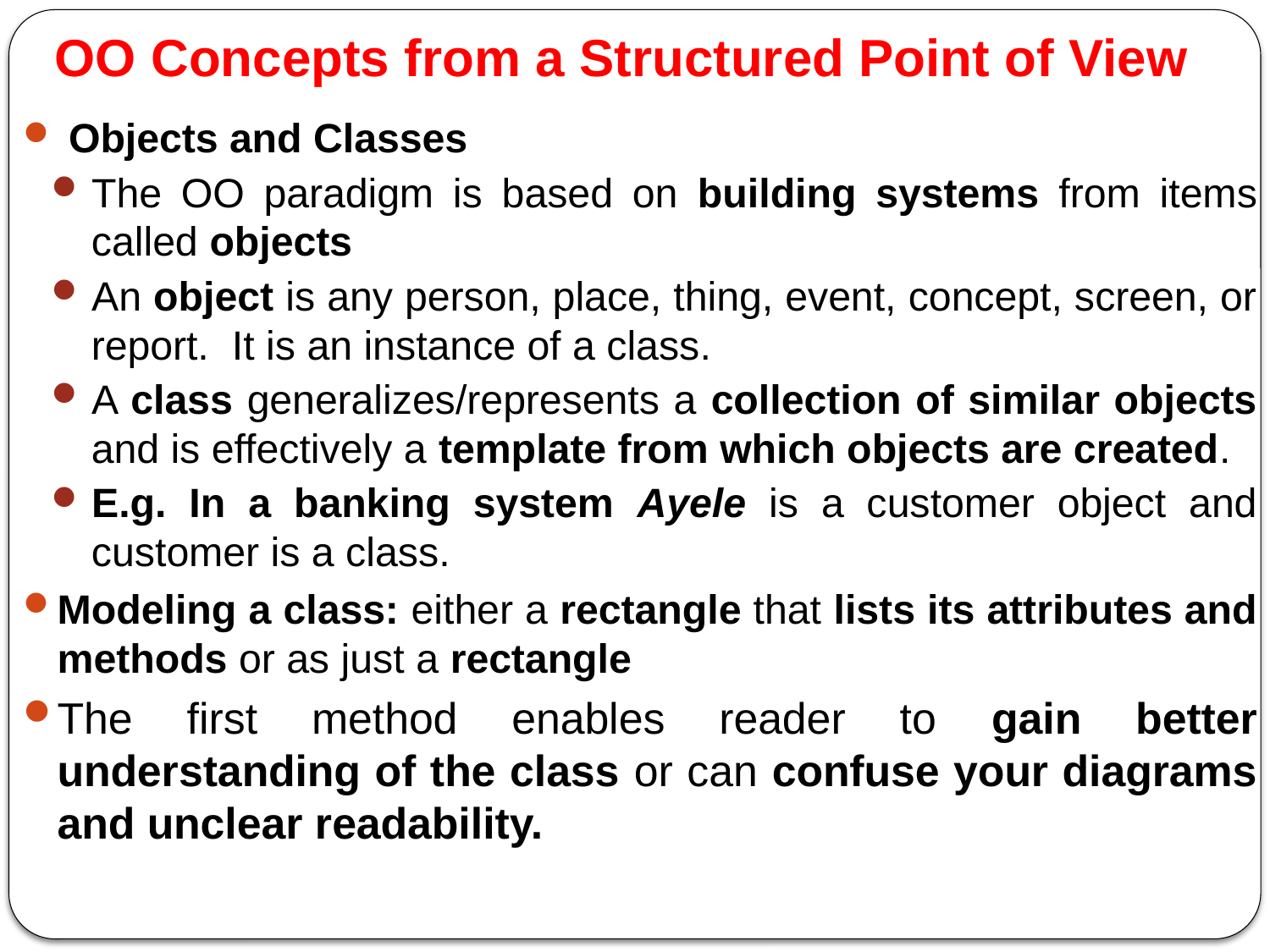

# OO Concepts from a Structured Point of View
 Objects and Classes
The OO paradigm is based on building systems from items called objects
An object is any person, place, thing, event, concept, screen, or report.  It is an instance of a class.
A class generalizes/represents a collection of similar objects and is effectively a template from which objects are created.
E.g. In a banking system Ayele is a customer object and customer is a class.
Modeling a class: either a rectangle that lists its attributes and methods or as just a rectangle
The first method enables reader to gain better understanding of the class or can confuse your diagrams and unclear readability.